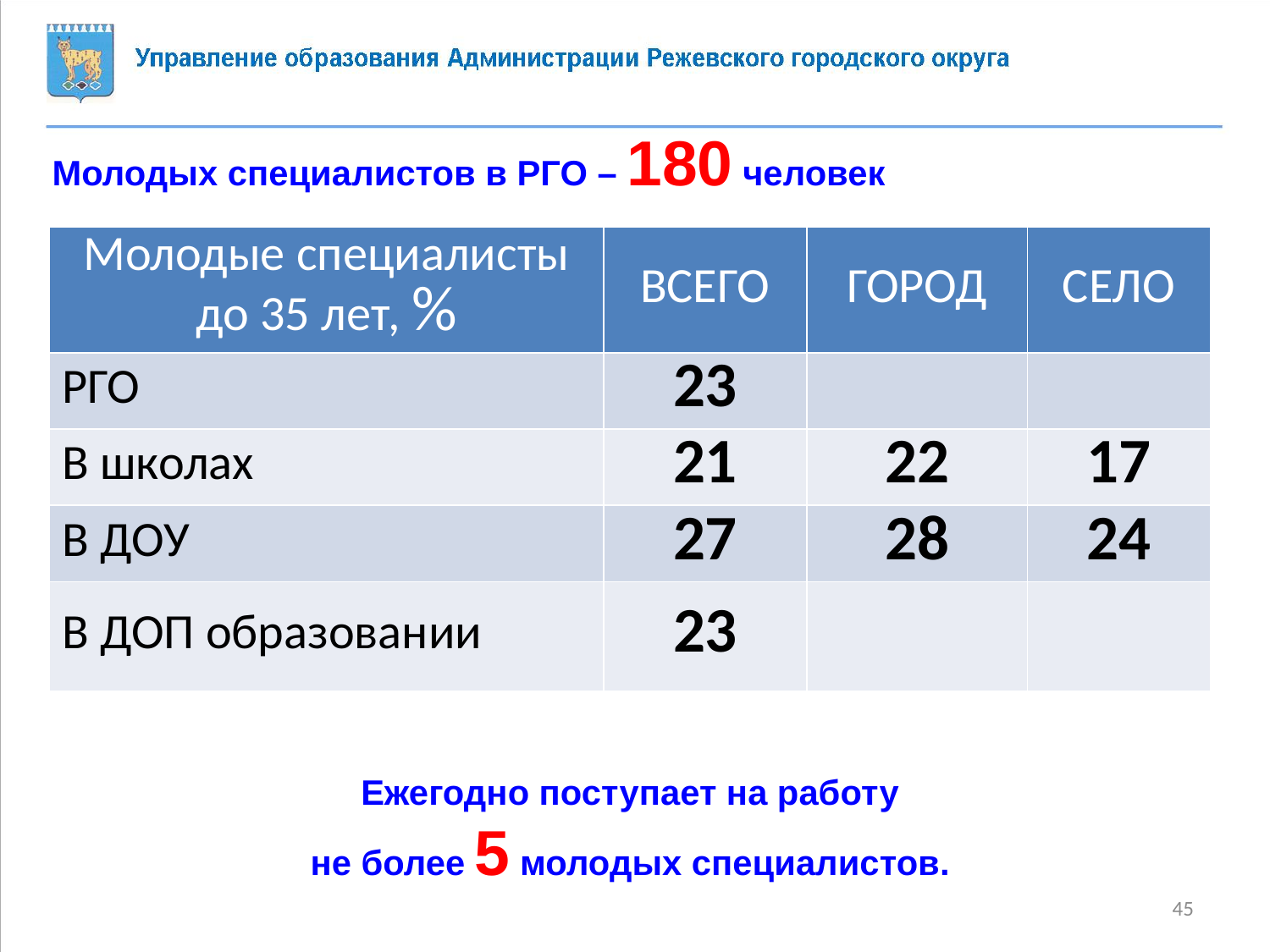

Молодых специалистов в РГО – 180 человек
| Молодые специалисты до 35 лет, % | ВСЕГО | ГОРОД | СЕЛО |
| --- | --- | --- | --- |
| РГО | 23 |  |  |
| В школах | 21 | 22 | 17 |
| В ДОУ | 27 | 28 | 24 |
| В ДОП образовании | 23 |  |  |
Ежегодно поступает на работу
не более 5 молодых специалистов.
45